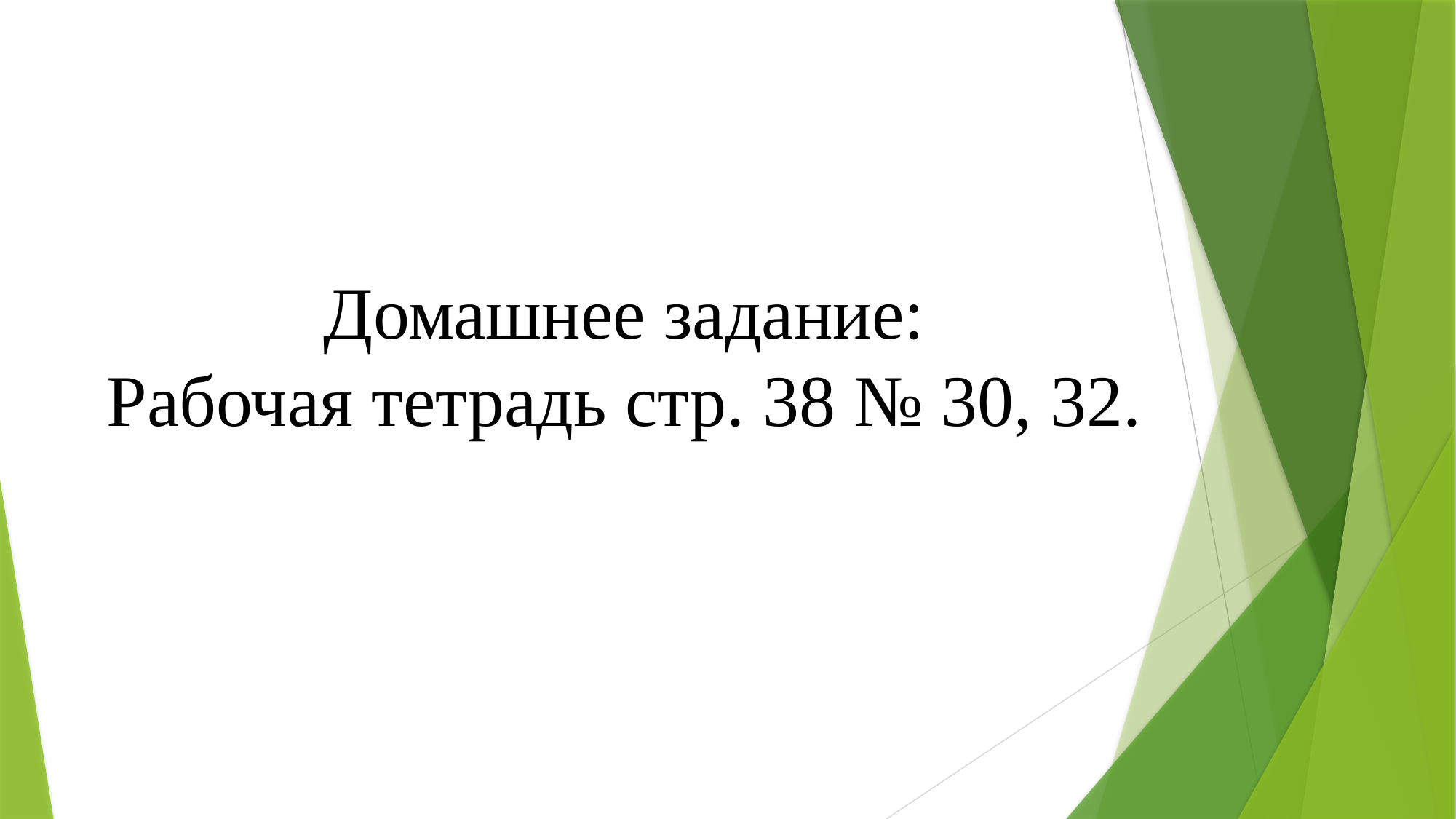

Домашнее задание:
Рабочая тетрадь стр. 38 № 30, 32.